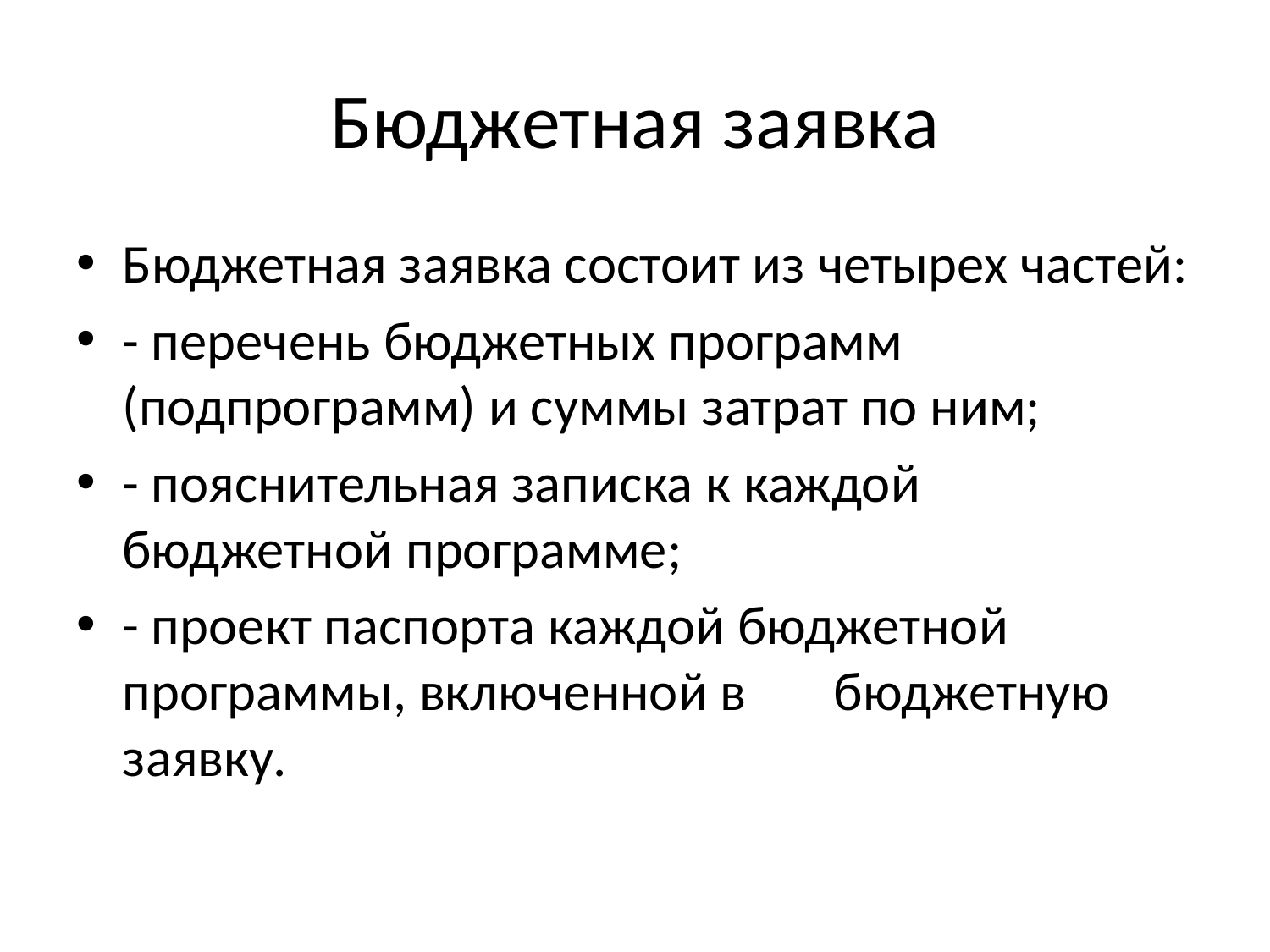

# Бюджетная заявка
Бюджетная заявка состоит из четырех частей:
- перечень бюджетных программ (подпрограмм) и суммы затрат по ним;
- пояснительная записка к каждой бюджетной программе;
- проект паспорта каждой бюджетной программы, включенной в       бюджетную заявку.